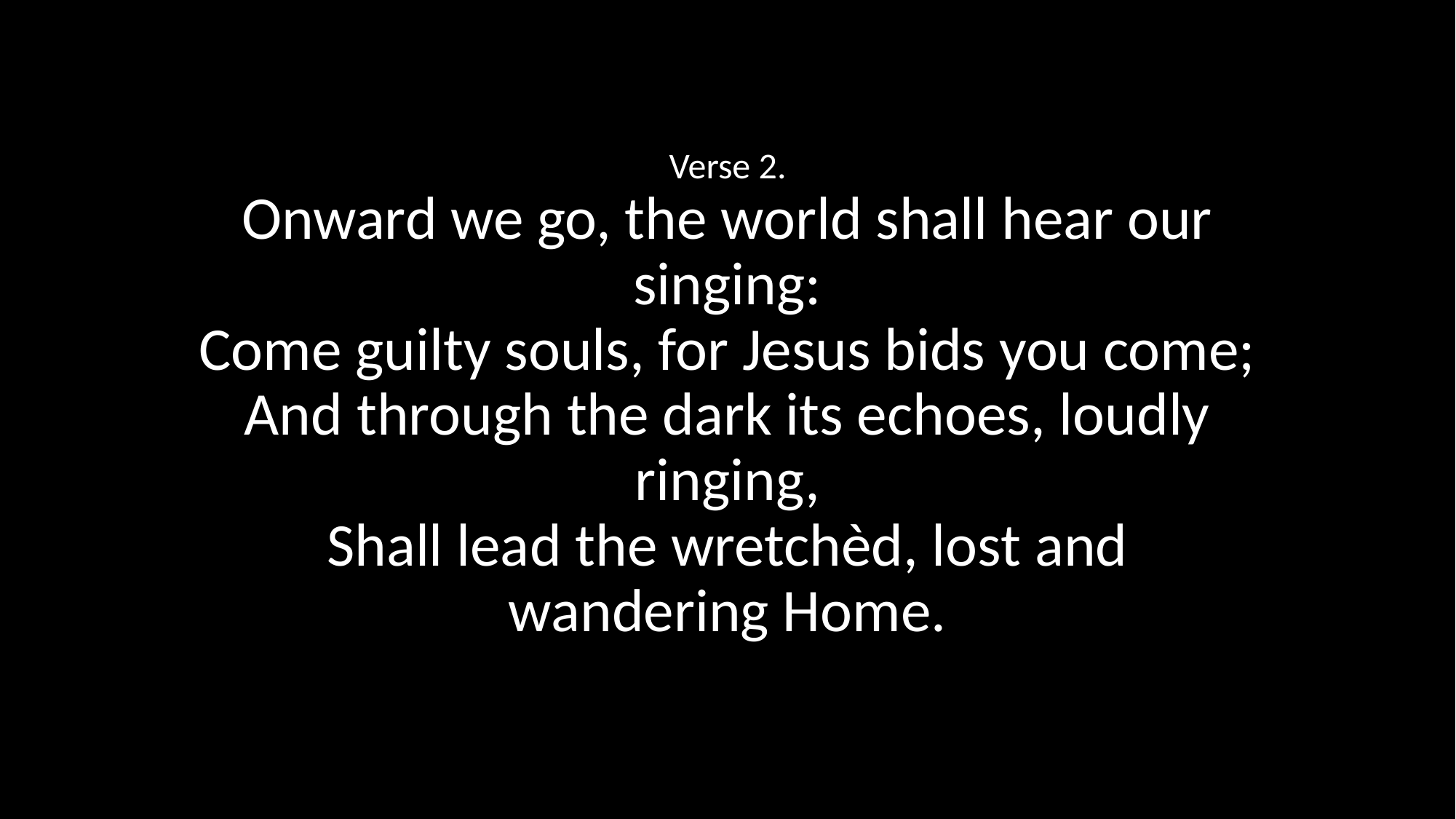

Verse 2.
Onward we go, the world shall hear our singing:
Come guilty souls, for Jesus bids you come;
And through the dark its echoes, loudly ringing,
Shall lead the wretchèd, lost and wandering Home.